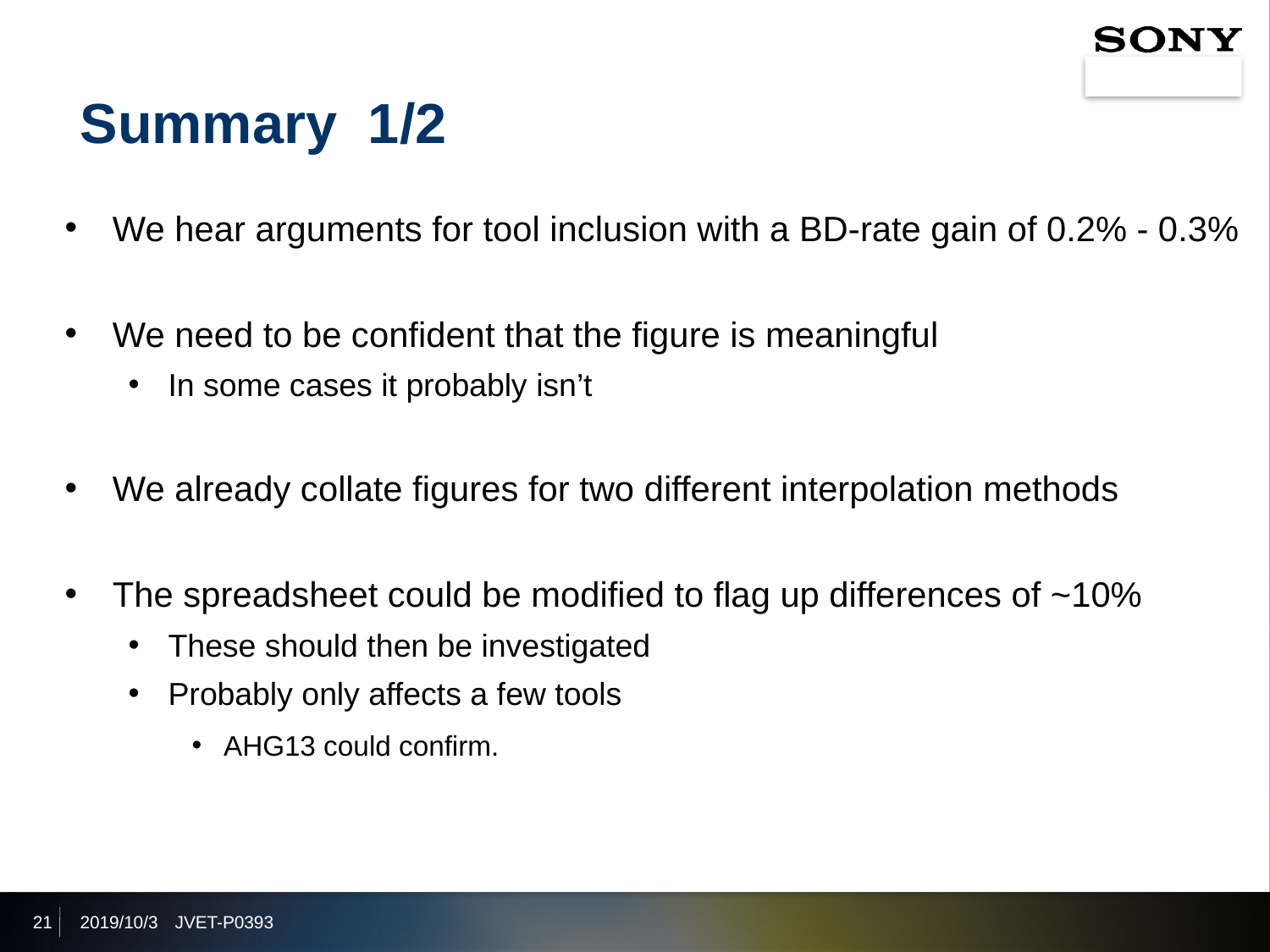

# Summary  1/2
We hear arguments for tool inclusion with a BD-rate gain of 0.2% - 0.3%

We need to be confident that the figure is meaningful
In some cases it probably isn’t

We already collate figures for two different interpolation methods

The spreadsheet could be modified to flag up differences of ~10%
These should then be investigated
Probably only affects a few tools
AHG13 could confirm.

21
2019/10/3
JVET-P0393